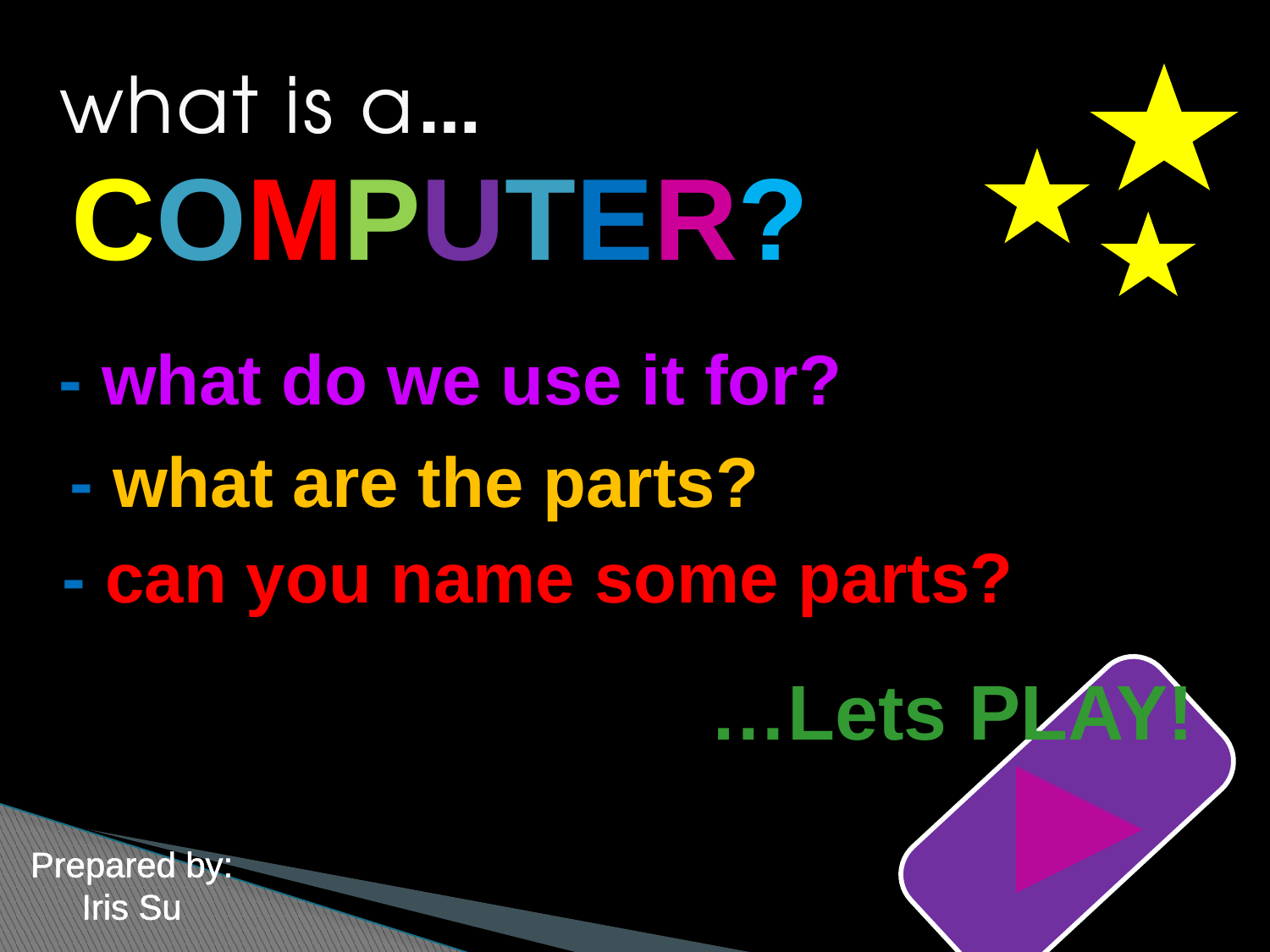

what is a…

COMPUTER?

- what do we use it for?
- what are the parts?
- can you name some parts?
…Lets PLAY!

Prepared by:
Iris Su